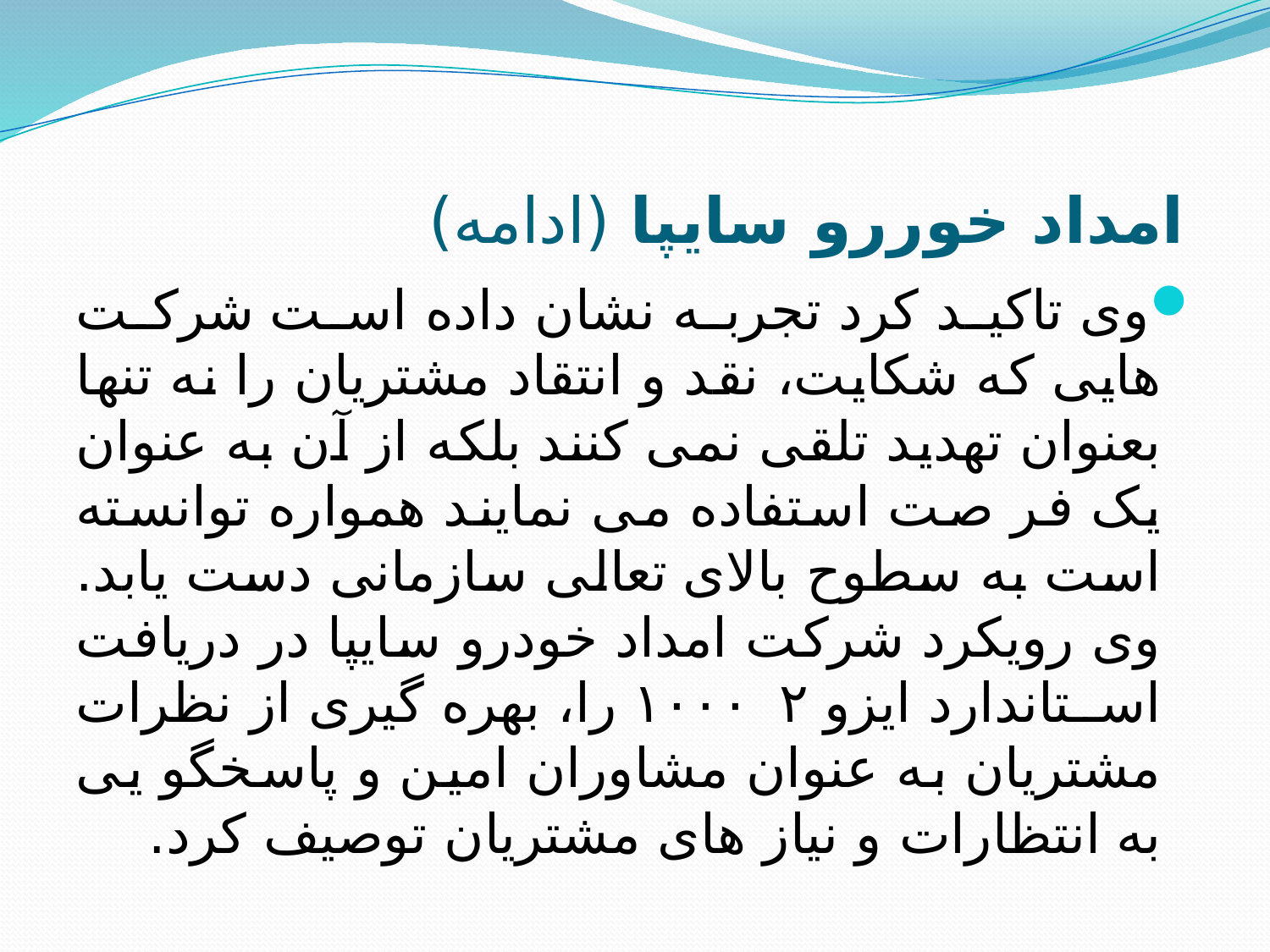

# امداد خوررو سایپا (ادامه)
وی تاکید کرد تجربه نشان داده است شرکت هایی که شکایت، نقد و انتقاد مشتریان را نه تنها بعنوان تهدید تلقی نمی کنند بلکه از آن به عنوان یک فر صت استفاده می نمایند همواره توانسته است به سطوح بالای تعالی سازمانی دست یابد. وی رویکرد شرکت امداد خودرو سایپا در دریافت استاندارد ایزو ۱۰۰۰۲ را، بهره گیری از نظرات مشتریان به عنوان مشاوران امین و پاسخگو یی به انتظارات و نیاز های مشتریان توصیف کرد.